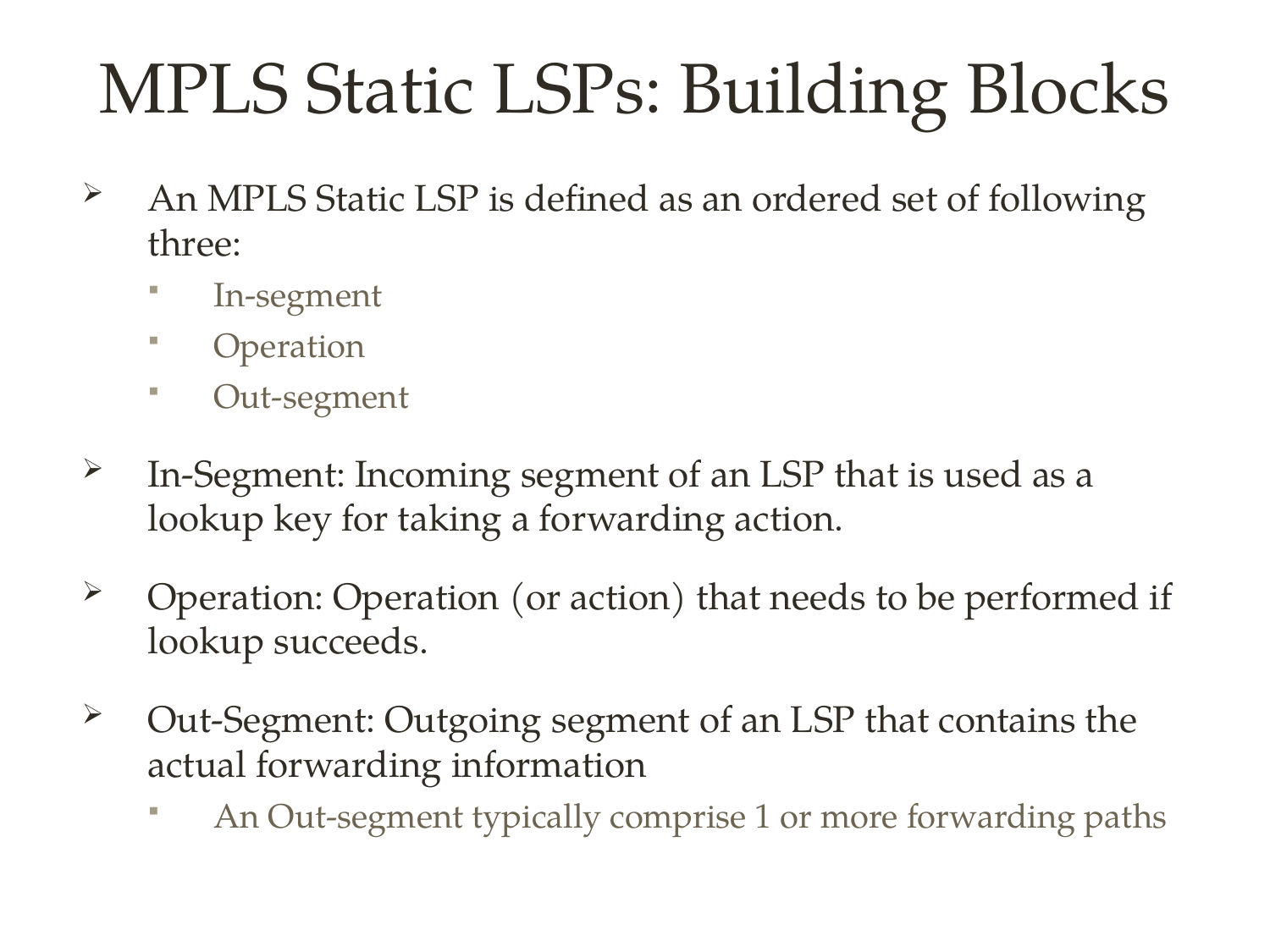

# MPLS Static LSPs: Building Blocks
An MPLS Static LSP is defined as an ordered set of following three:
In-segment
Operation
Out-segment
In-Segment: Incoming segment of an LSP that is used as a lookup key for taking a forwarding action.
Operation: Operation (or action) that needs to be performed if lookup succeeds.
Out-Segment: Outgoing segment of an LSP that contains the actual forwarding information
An Out-segment typically comprise 1 or more forwarding paths